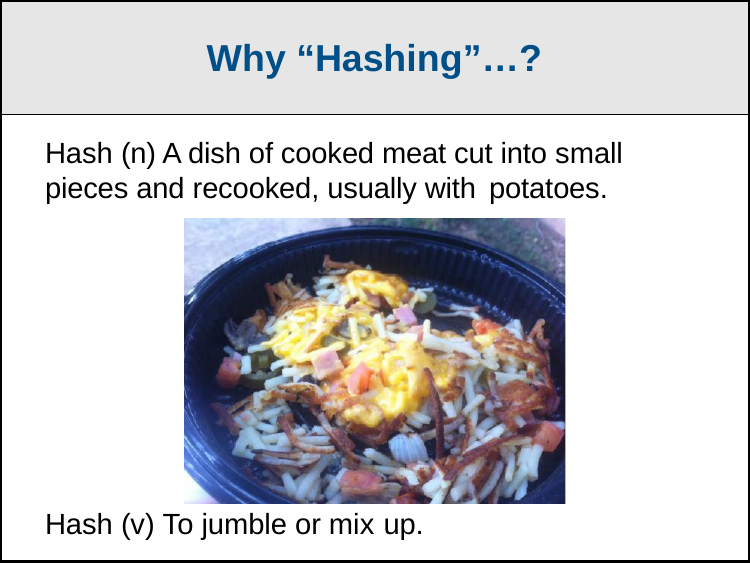

Why “Hashing”…?
Hash (n) A dish of cooked meat cut into small  pieces and recooked, usually with potatoes.

Hash (v) To jumble or mix up.